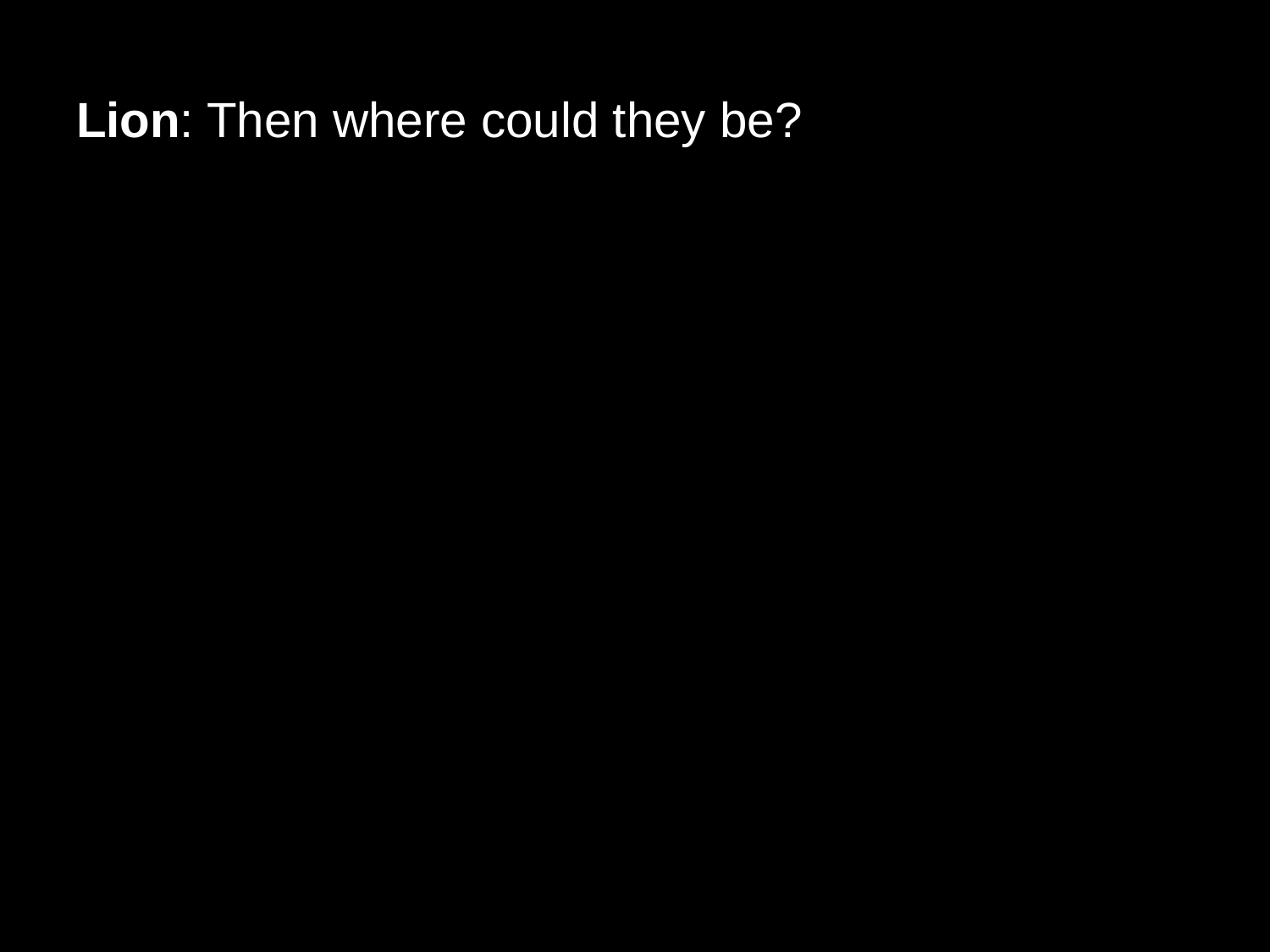

# Lion: Then where could they be?